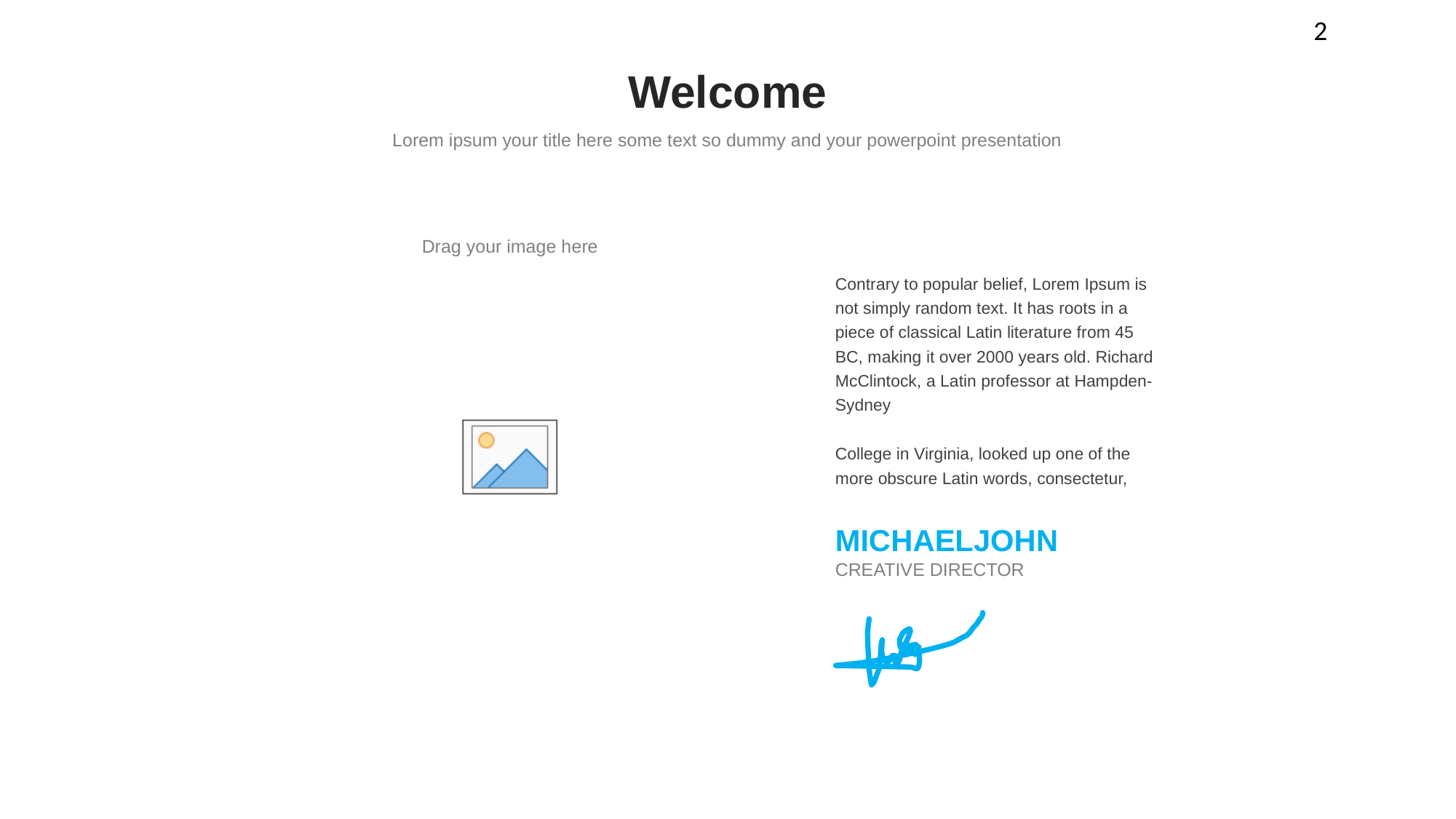

2
# Welcome
Lorem ipsum your title here some text so dummy and your powerpoint presentation

Contrary to popular belief, Lorem Ipsum is not simply random text. It has roots in a piece of classical Latin literature from 45 BC, making it over 2000 years old. Richard McClintock, a Latin professor at Hampden-Sydney

College in Virginia, looked up one of the more obscure Latin words, consectetur,
MICHAELJOHN
CREATIVE DIRECTOR